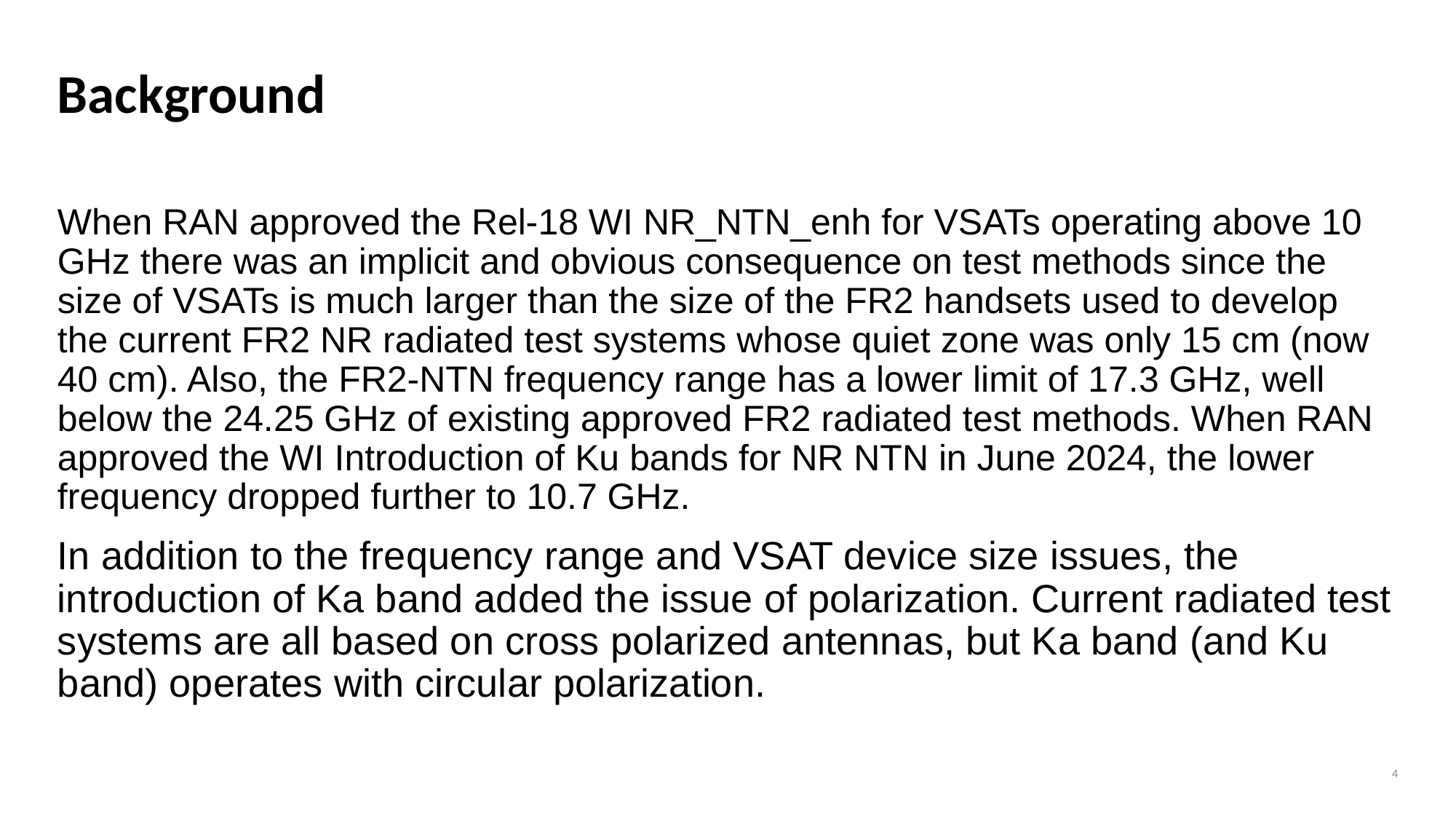

# Background
When RAN approved the Rel-18 WI NR_NTN_enh for VSATs operating above 10 GHz there was an implicit and obvious consequence on test methods since the size of VSATs is much larger than the size of the FR2 handsets used to develop the current FR2 NR radiated test systems whose quiet zone was only 15 cm (now 40 cm). Also, the FR2-NTN frequency range has a lower limit of 17.3 GHz, well below the 24.25 GHz of existing approved FR2 radiated test methods. When RAN approved the WI Introduction of Ku bands for NR NTN in June 2024, the lower frequency dropped further to 10.7 GHz.
In addition to the frequency range and VSAT device size issues, the introduction of Ka band added the issue of polarization. Current radiated test systems are all based on cross polarized antennas, but Ka band (and Ku band) operates with circular polarization.
4